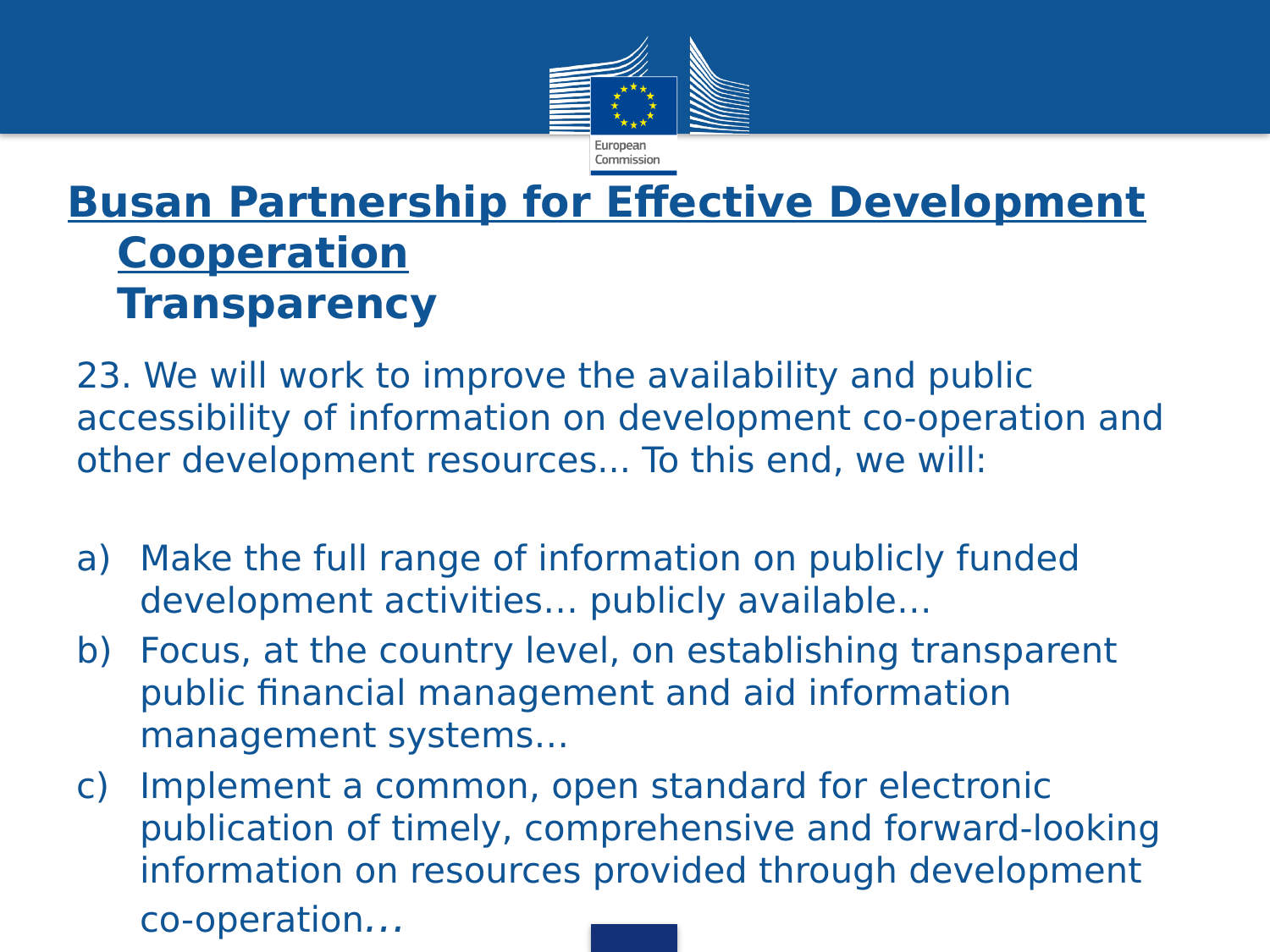

# Busan Partnership for Effective Development Cooperation Transparency
23. We will work to improve the availability and public accessibility of information on development co-operation and other development resources... To this end, we will:

Make the full range of information on publicly funded development activities… publicly available…
Focus, at the country level, on establishing transparent public financial management and aid information management systems…
Implement a common, open standard for electronic publication of timely, comprehensive and forward-looking information on resources provided through development co-operation…